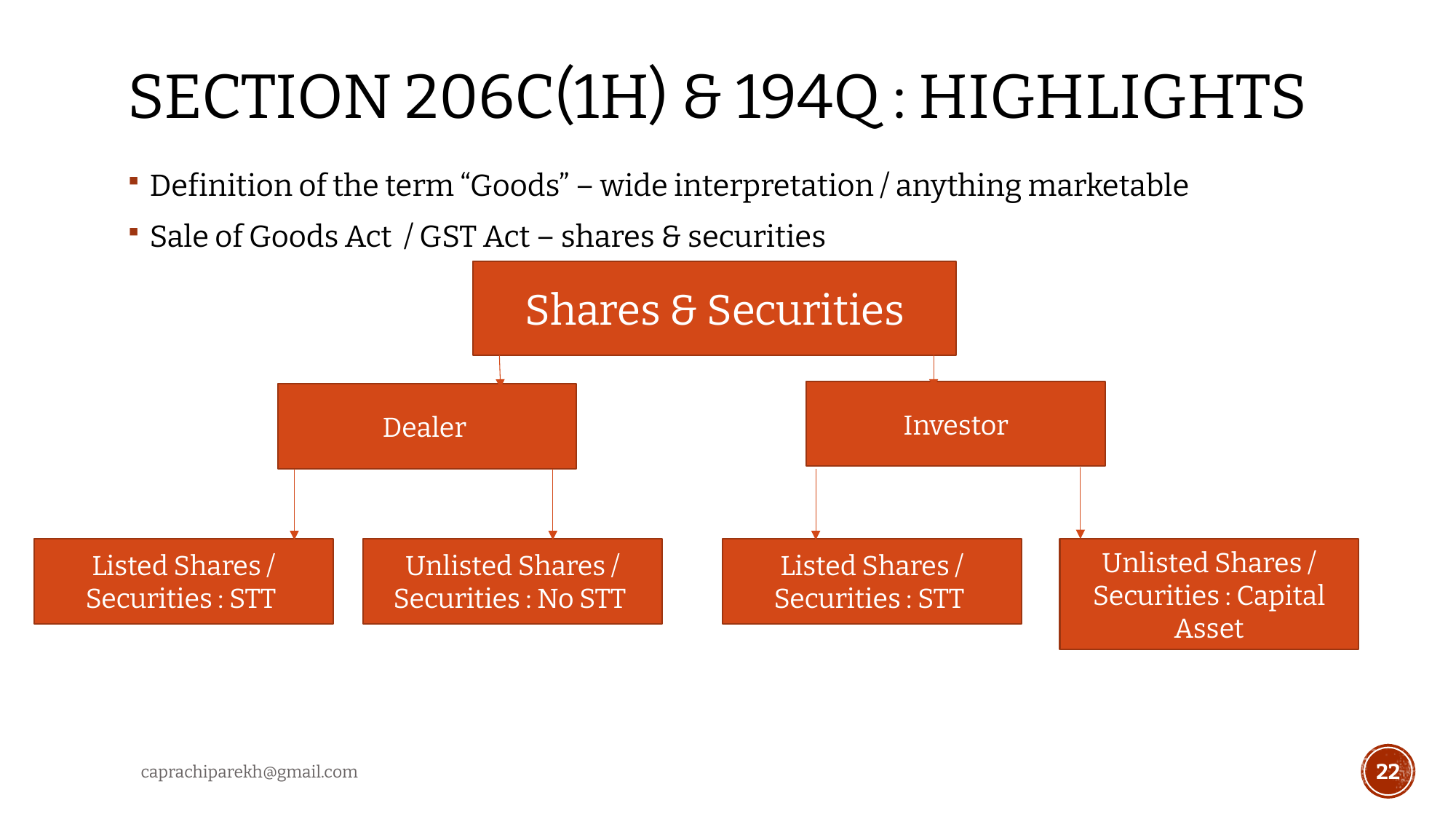

# Section 206C(1H) & 194Q : Highlights
Definition of the term “Goods” – wide interpretation / anything marketable
Sale of Goods Act  / GST Act – shares & securities

Shares & Securities
Investor
Dealer
Unlisted Shares / Securities : Capital Asset
Listed Shares / Securities : STT
Unlisted Shares / Securities : No STT

Listed Shares / Securities : STT
r
caprachiparekh@gmail.com
22